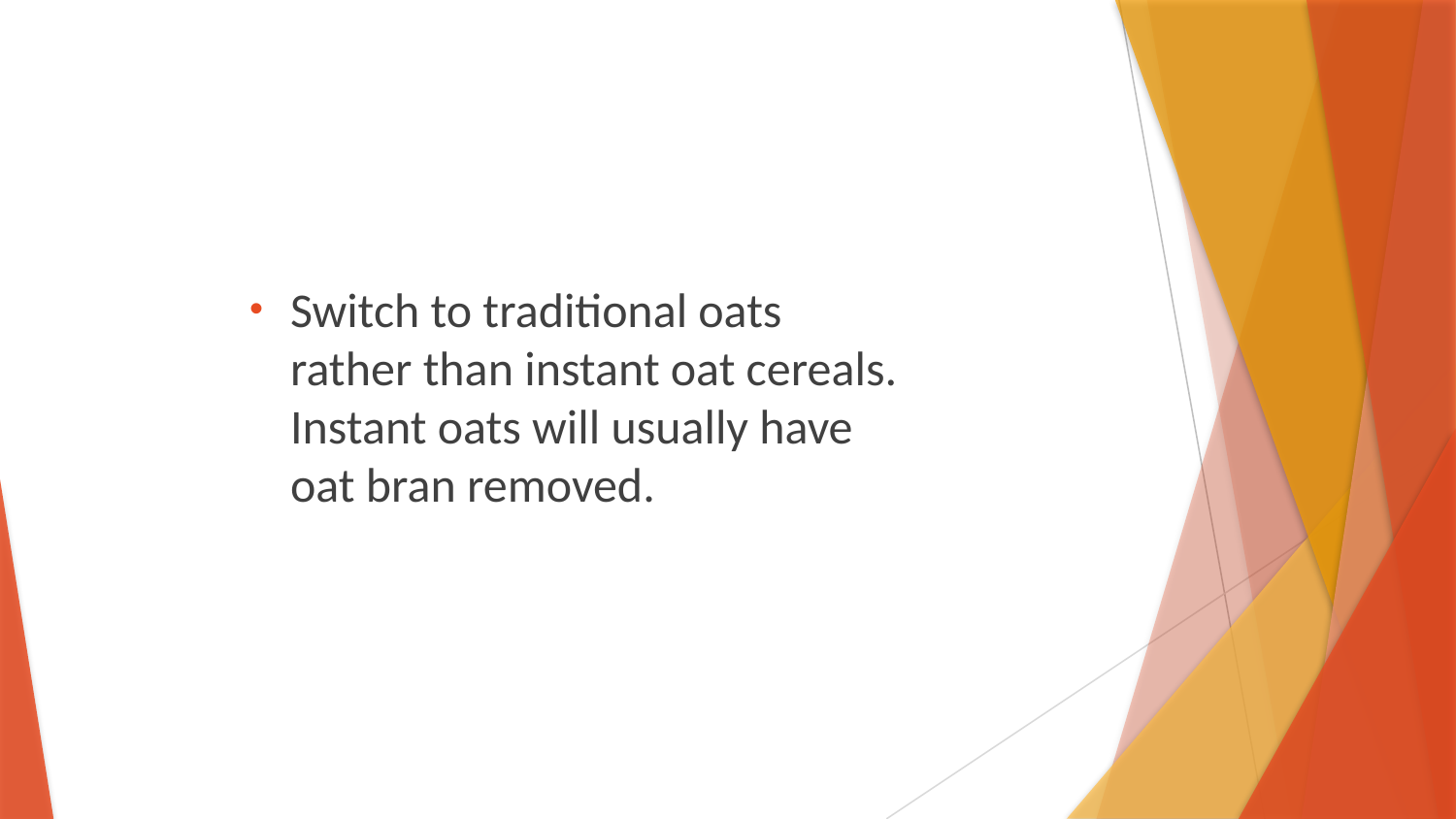

Switch to traditional oats rather than instant oat cereals. Instant oats will usually have oat bran removed.